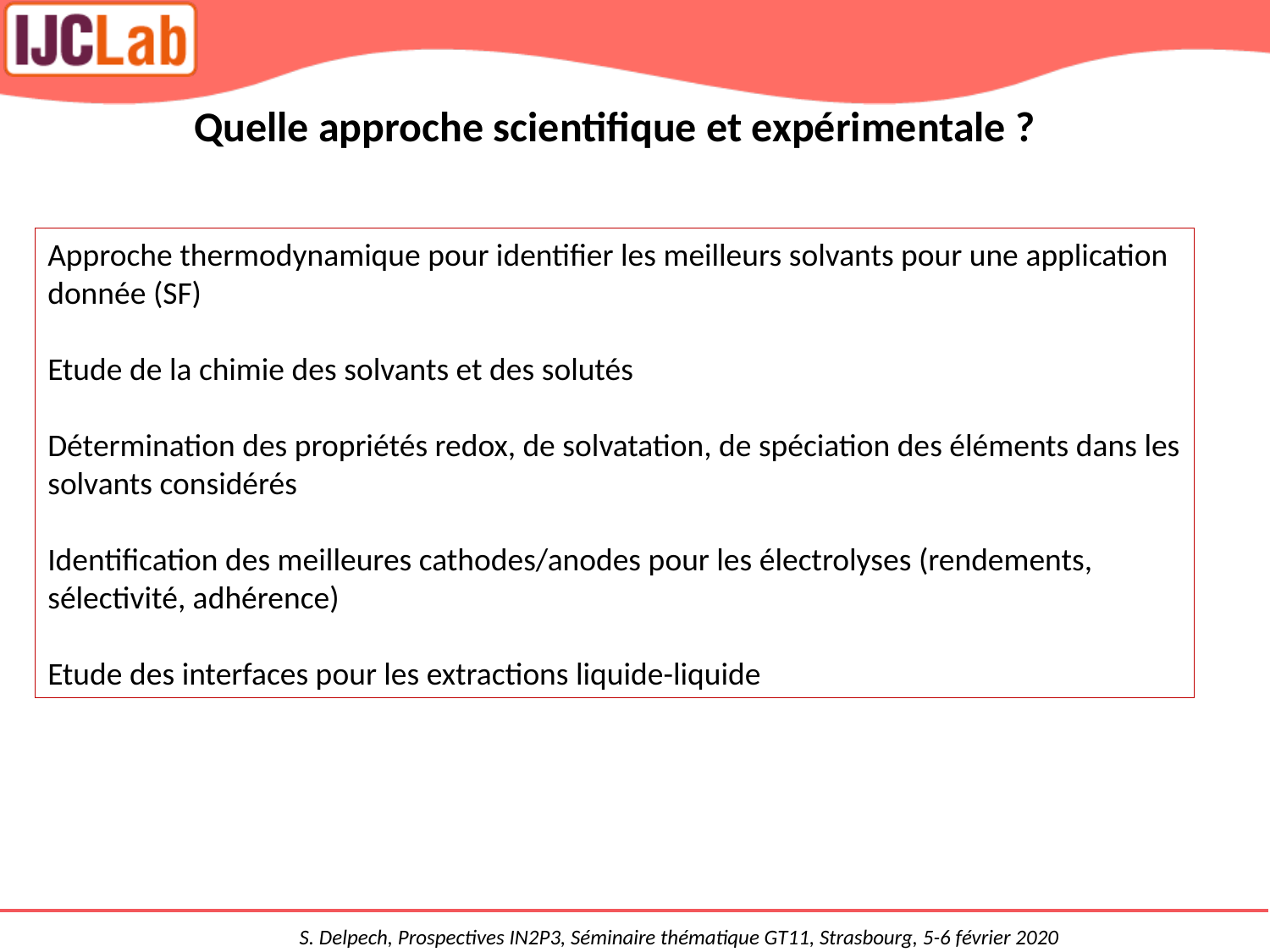

Quelle approche scientifique et expérimentale ?
Approche thermodynamique pour identifier les meilleurs solvants pour une application donnée (SF)

Etude de la chimie des solvants et des solutés

Détermination des propriétés redox, de solvatation, de spéciation des éléments dans les solvants considérés

Identification des meilleures cathodes/anodes pour les électrolyses (rendements, sélectivité, adhérence)

Etude des interfaces pour les extractions liquide-liquide